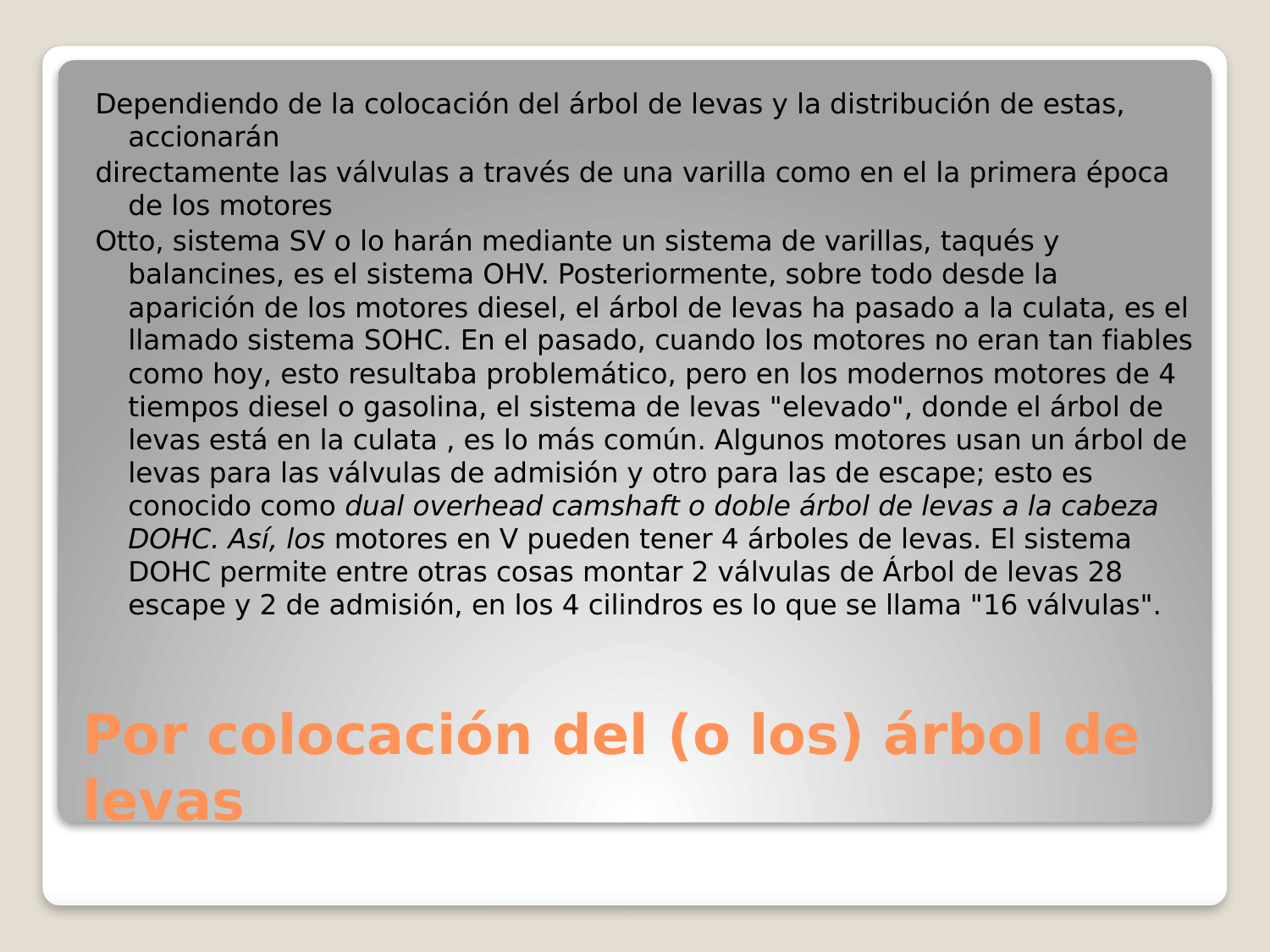

Dependiendo de la colocación del árbol de levas y la distribución de estas, accionarán
directamente las válvulas a través de una varilla como en el la primera época de los motores
Otto, sistema SV o lo harán mediante un sistema de varillas, taqués y balancines, es el sistema OHV. Posteriormente, sobre todo desde la aparición de los motores diesel, el árbol de levas ha pasado a la culata, es el llamado sistema SOHC. En el pasado, cuando los motores no eran tan fiables como hoy, esto resultaba problemático, pero en los modernos motores de 4 tiempos diesel o gasolina, el sistema de levas "elevado", donde el árbol de levas está en la culata , es lo más común. Algunos motores usan un árbol de levas para las válvulas de admisión y otro para las de escape; esto es conocido como dual overhead camshaft o doble árbol de levas a la cabeza DOHC. Así, los motores en V pueden tener 4 árboles de levas. El sistema DOHC permite entre otras cosas montar 2 válvulas de Árbol de levas 28 escape y 2 de admisión, en los 4 cilindros es lo que se llama "16 válvulas".
# Por colocación del (o los) árbol de levas